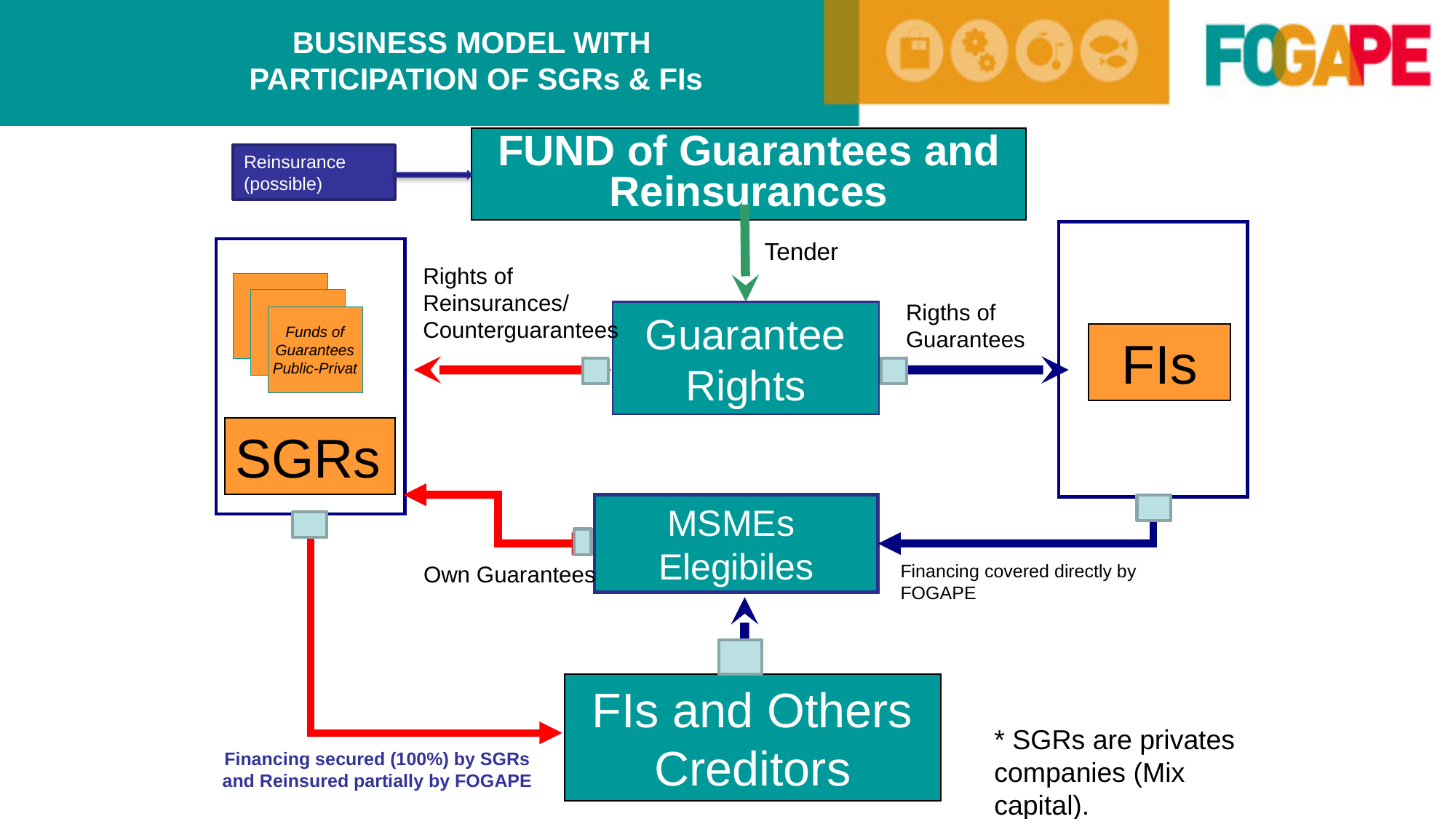

BUSINESS MODEL WITH
 PARTICIPATION OF SGRs & FIs
FUND of Guarantees and Reinsurances
Reinsurance (possible)

Tender

Rights of
Reinsurances/
Counterguarantees

Rigths of Guarantees
Guarantee Rights
 Funds of
Guarantees
Public-Privat
FIs

SGRs
MSMEs
Elegibiles

Own Guarantees
Financing covered directly by FOGAPE

FIs and Others Creditors
* SGRs are privates companies (Mix capital).
Financing secured (100%) by SGRs and Reinsured partially by FOGAPE